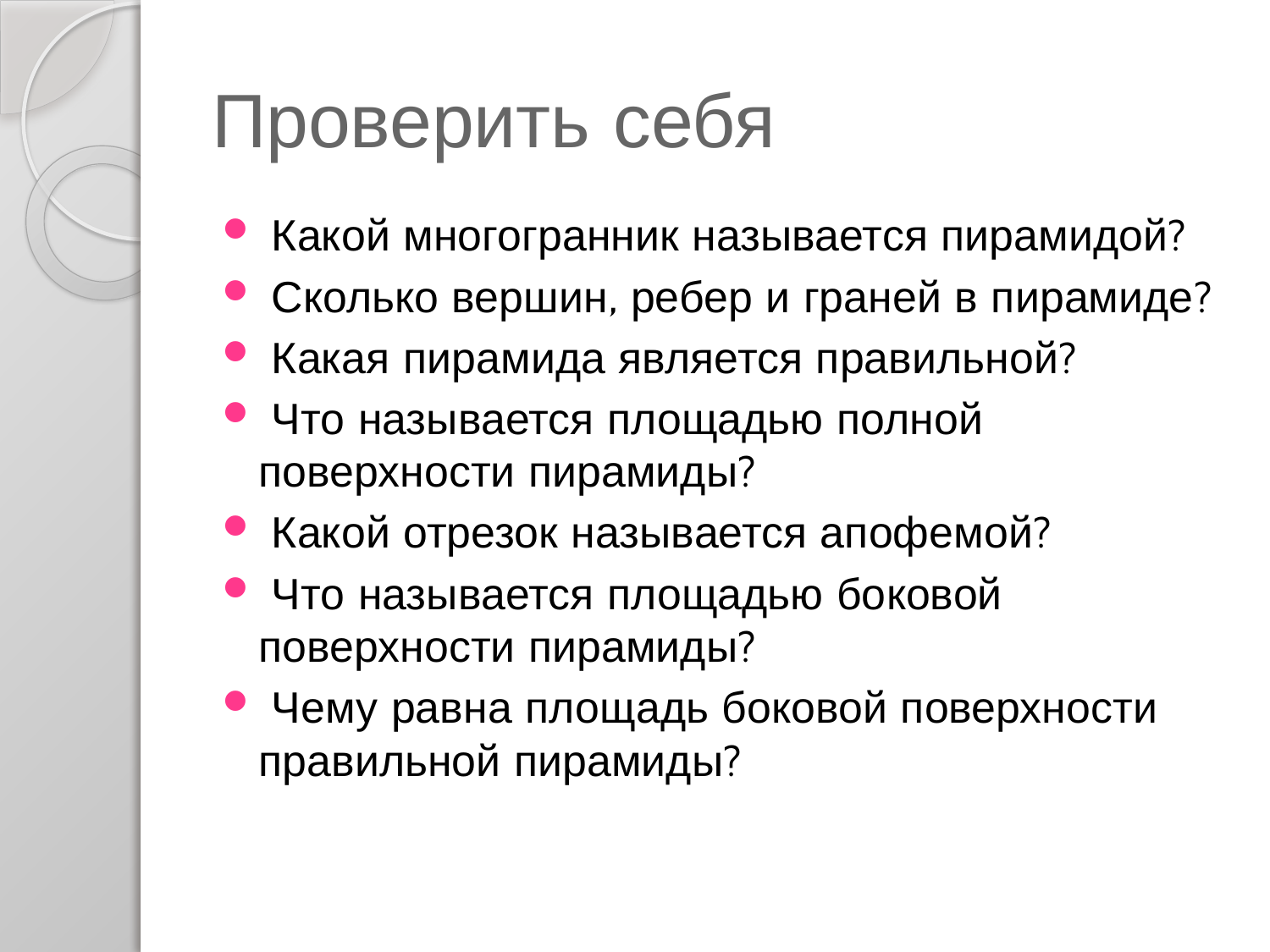

# Проверить себя
 Какой многогранник называется пирамидой?
 Сколько вершин, ребер и граней в пирамиде?
 Какая пирамида является правильной?
 Что называется площадью полной поверхности пирамиды?
 Какой отрезок называется апофемой?
 Что называется площадью боковой поверхности пирамиды?
 Чему равна площадь боковой поверхности правильной пирамиды?